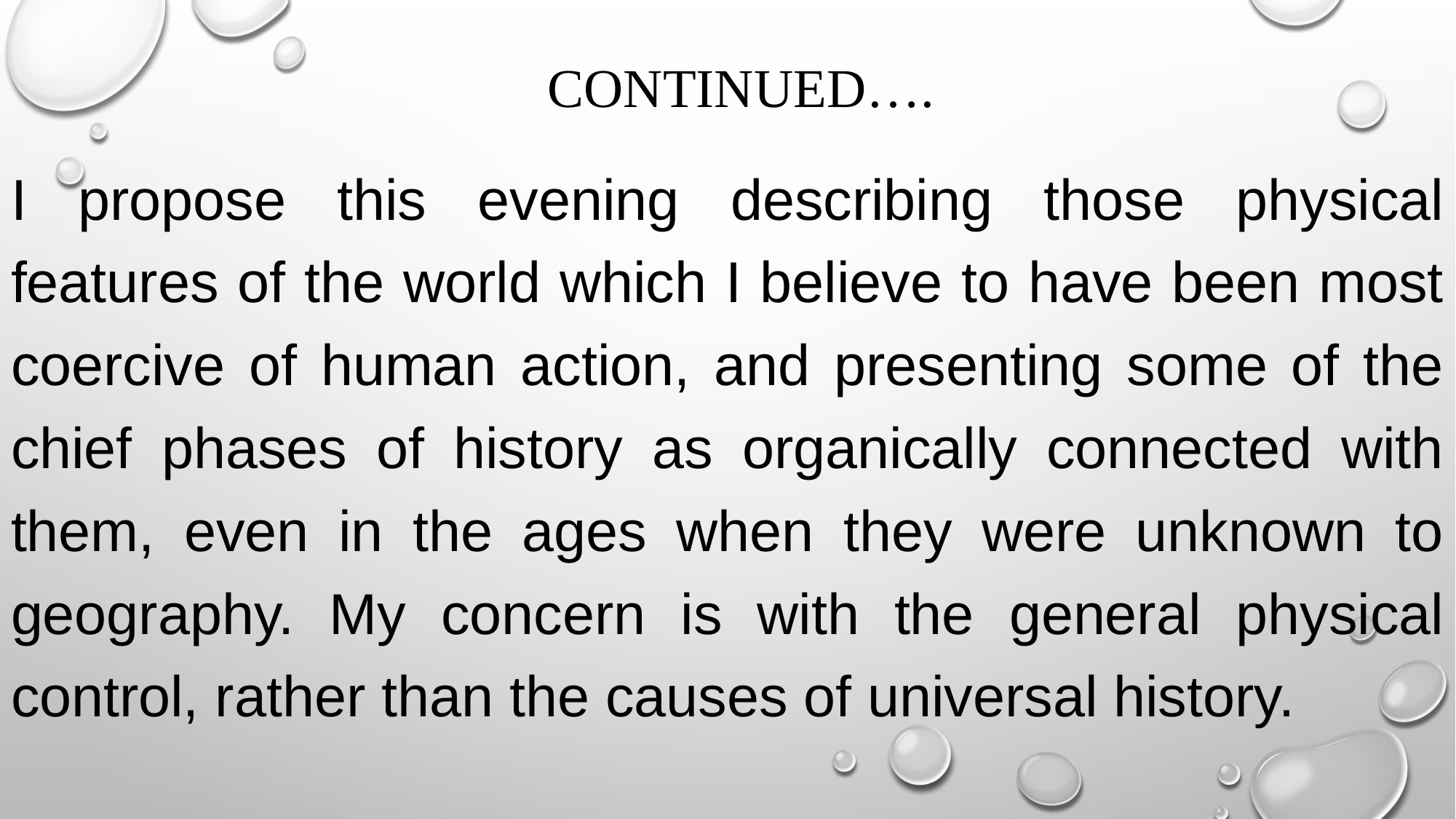

# continued….
I propose this evening describing those physical features of the world which I believe to have been most coercive of human action, and presenting some of the chief phases of history as organically connected with them, even in the ages when they were unknown to geography. My concern is with the general physical control, rather than the causes of universal history.